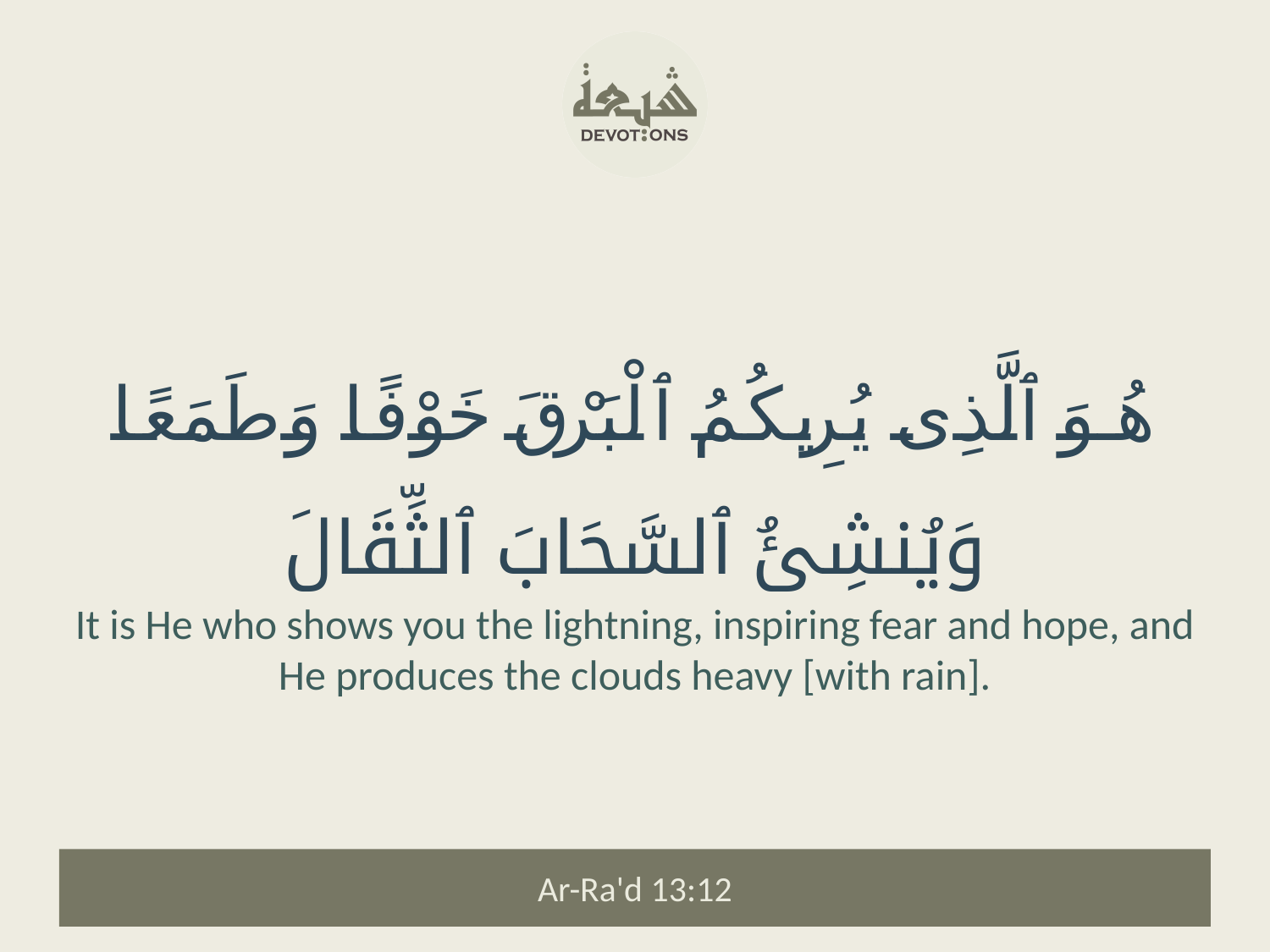

هُوَ ٱلَّذِى يُرِيكُمُ ٱلْبَرْقَ خَوْفًا وَطَمَعًا وَيُنشِئُ ٱلسَّحَابَ ٱلثِّقَالَ
It is He who shows you the lightning, inspiring fear and hope, and He produces the clouds heavy [with rain].
Ar-Ra'd 13:12